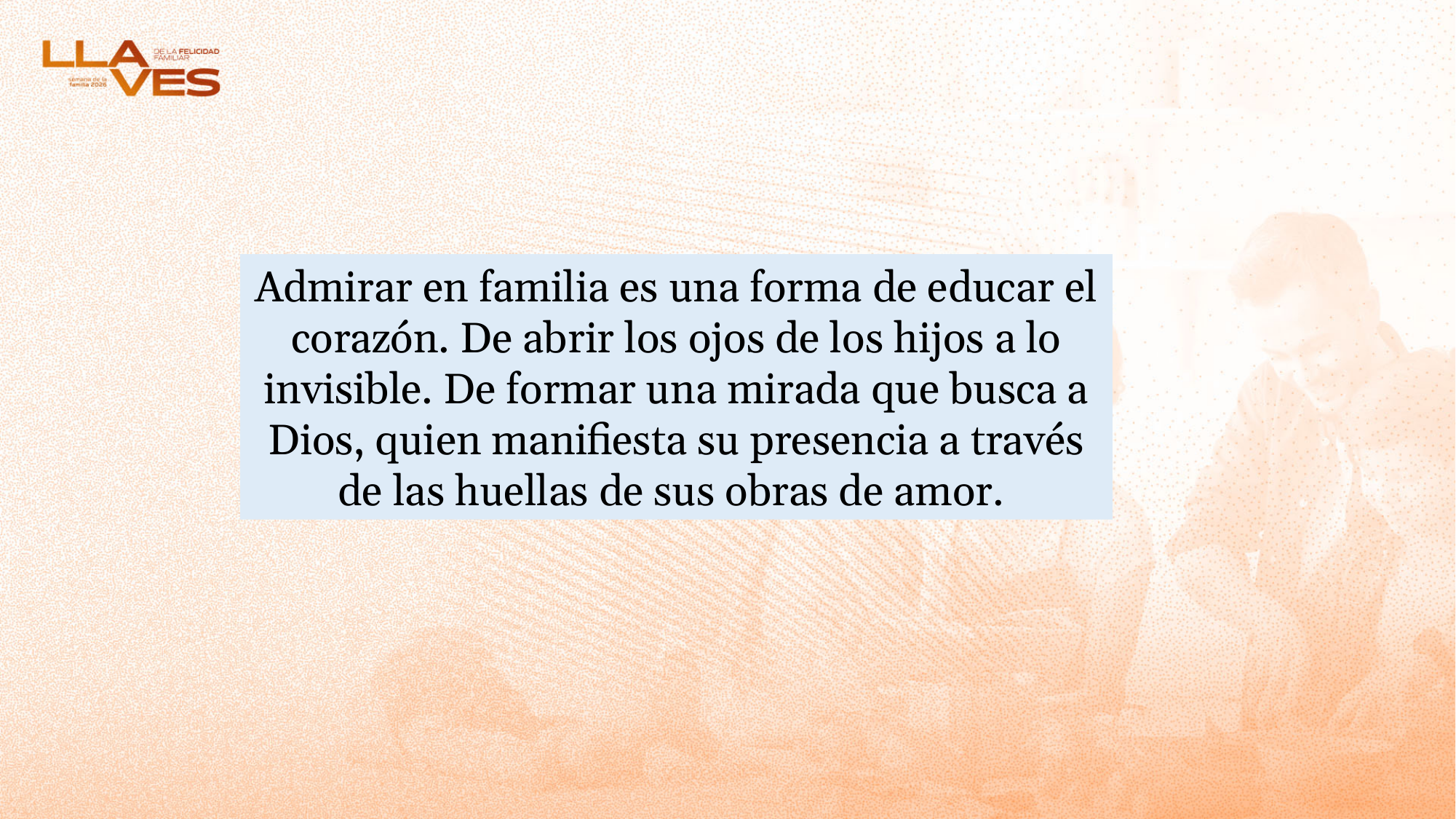

Admirar en familia es una forma de educar el corazón. De abrir los ojos de los hijos a lo invisible. De formar una mirada que busca a Dios, quien manifiesta su presencia a través de las huellas de sus obras de amor.